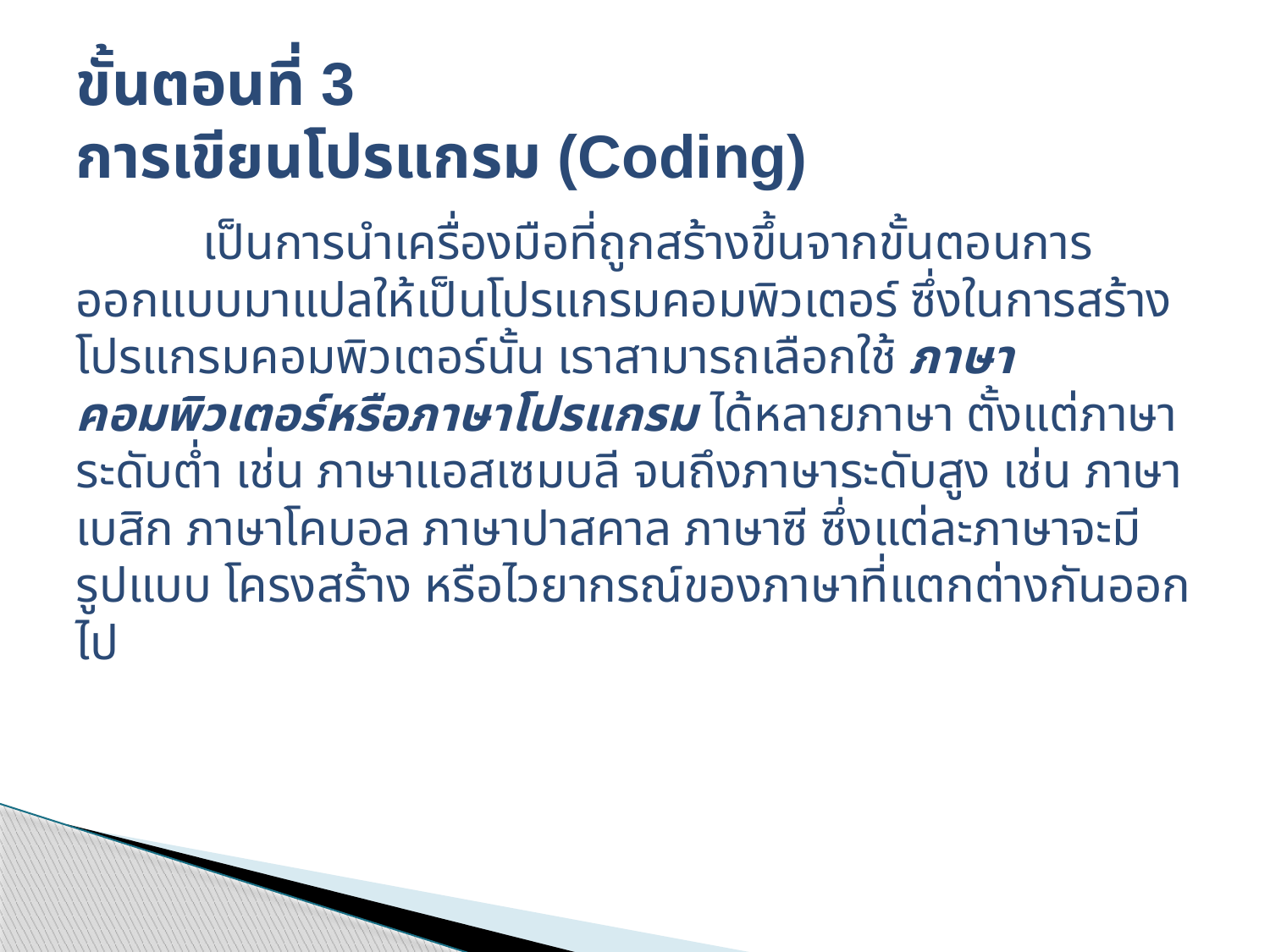

# ขั้นตอนที่ 3 การเขียนโปรแกรม (Coding)
	เป็นการนำเครื่องมือที่ถูกสร้างขึ้นจากขั้นตอนการออกแบบมาแปลให้เป็นโปรแกรมคอมพิวเตอร์ ซึ่งในการสร้างโปรแกรมคอมพิวเตอร์นั้น เราสามารถเลือกใช้ ภาษาคอมพิวเตอร์หรือภาษาโปรแกรม ได้หลายภาษา ตั้งแต่ภาษาระดับต่ำ เช่น ภาษาแอสเซมบลี จนถึงภาษาระดับสูง เช่น ภาษาเบสิก ภาษาโคบอล ภาษาปาสคาล ภาษาซี ซึ่งแต่ละภาษาจะมีรูปแบบ โครงสร้าง หรือไวยากรณ์ของภาษาที่แตกต่างกันออกไป